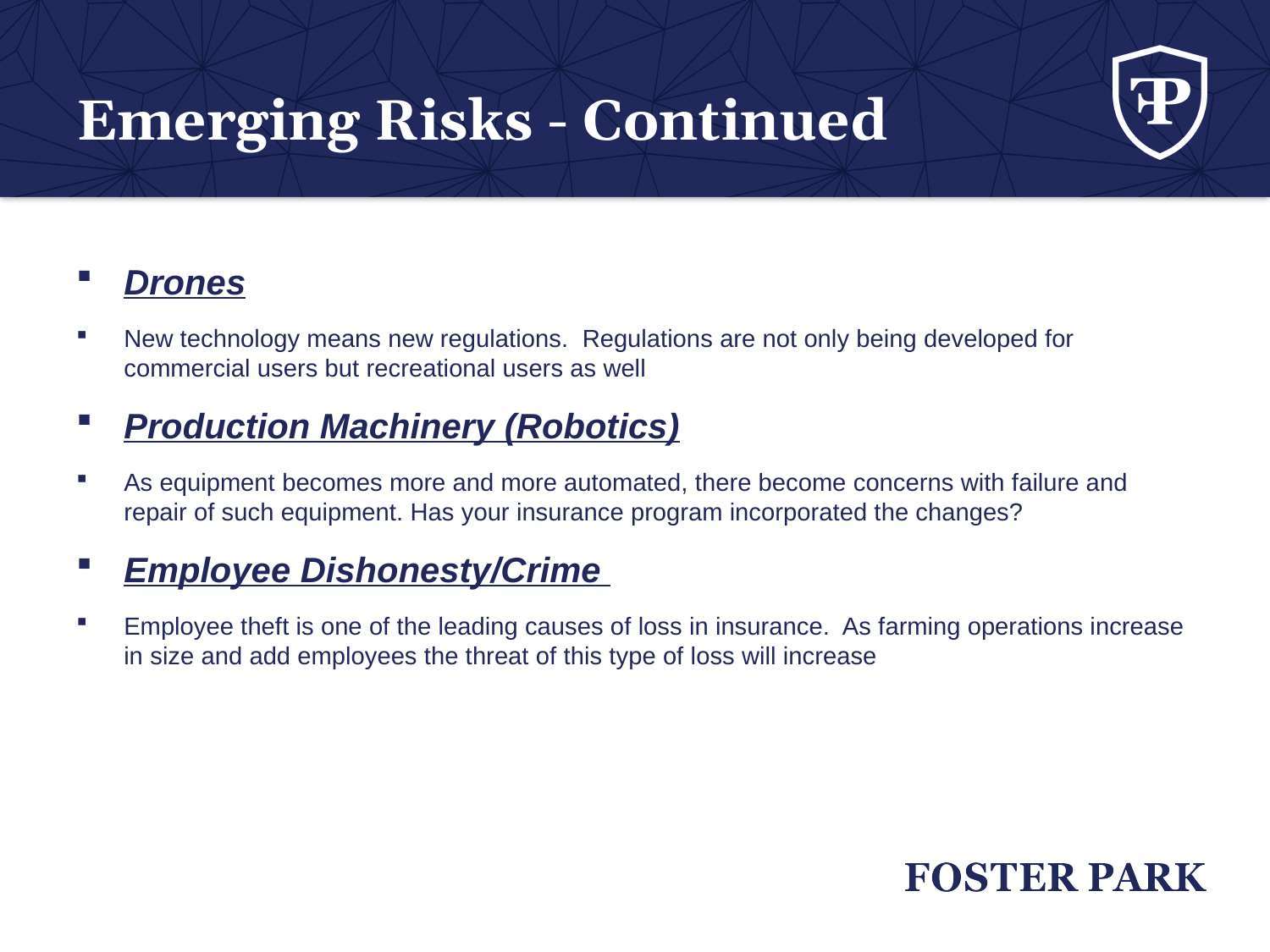

# Emerging Risks - Continued
Drones
New technology means new regulations.  Regulations are not only being developed for commercial users but recreational users as well
Production Machinery (Robotics)
As equipment becomes more and more automated, there become concerns with failure and repair of such equipment. Has your insurance program incorporated the changes?
Employee Dishonesty/Crime
Employee theft is one of the leading causes of loss in insurance.  As farming operations increase in size and add employees the threat of this type of loss will increase